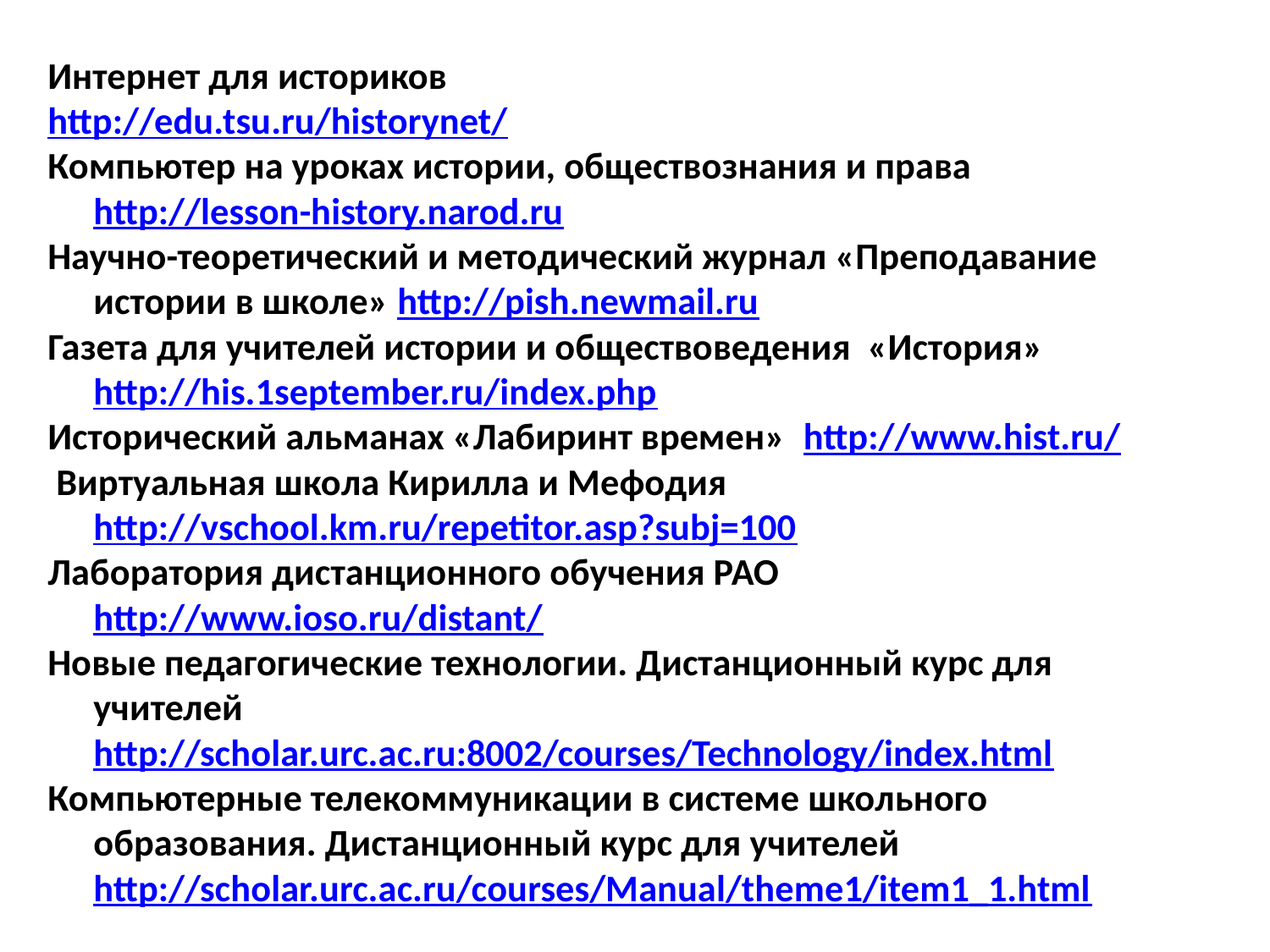

Интернет для историков
http://edu.tsu.ru/historynet/
Компьютер на уроках истории, обществознания и права http://lesson-history.narod.ru
Научно-теоретический и методический журнал «Преподавание истории в школе» http://pish.newmail.ru
Газета для учителей истории и обществоведения  «История» http://his.1september.ru/index.php
Исторический альманах «Лабиринт времен»  http://www.hist.ru/
 Виртуальная школа Кирилла и Мефодия http://vschool.km.ru/repetitor.asp?subj=100
Лаборатория дистанционного обучения РАО http://www.ioso.ru/distant/
Новые педагогические технологии. Дистанционный курс для учителей http://scholar.urc.ac.ru:8002/courses/Technology/index.html
Компьютерные телекоммуникации в системе школьного образования. Дистанционный курс для учителей http://scholar.urc.ac.ru/courses/Manual/theme1/item1_1.html